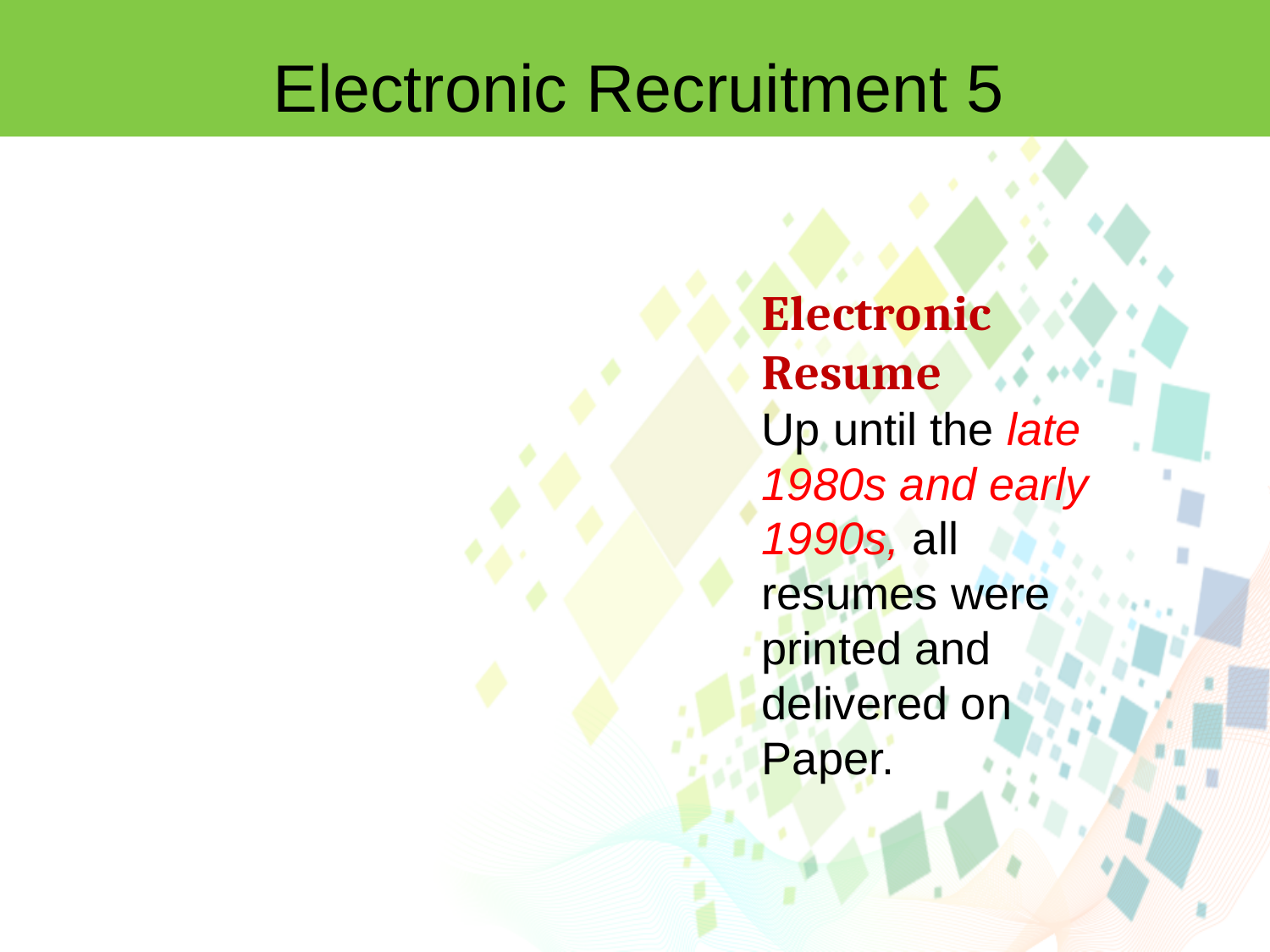

Electronic Recruitment 5
Electronic Resume
Up until the late 1980s and early 1990s, all resumes were printed and delivered on
Paper.